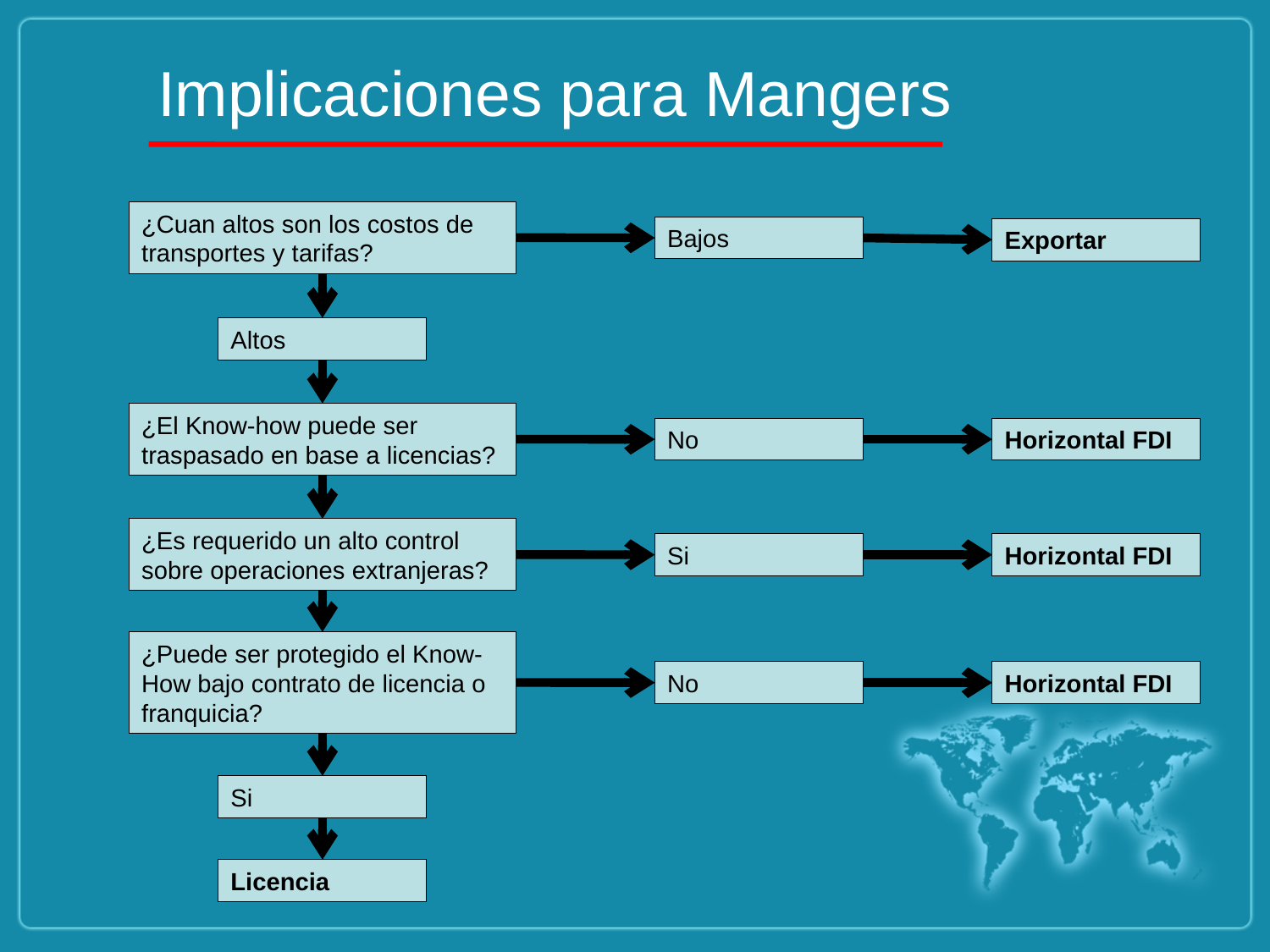

# Implicaciones para Mangers

¿Cuan altos son los costos de transportes y tarifas?
Bajos
Exportar
Altos
¿El Know-how puede ser traspasado en base a licencias?
No
Horizontal FDI
¿Es requerido un alto control sobre operaciones extranjeras?
Si
Horizontal FDI
¿Puede ser protegido el Know-How bajo contrato de licencia o franquicia?
No
Horizontal FDI
Si
Licencia